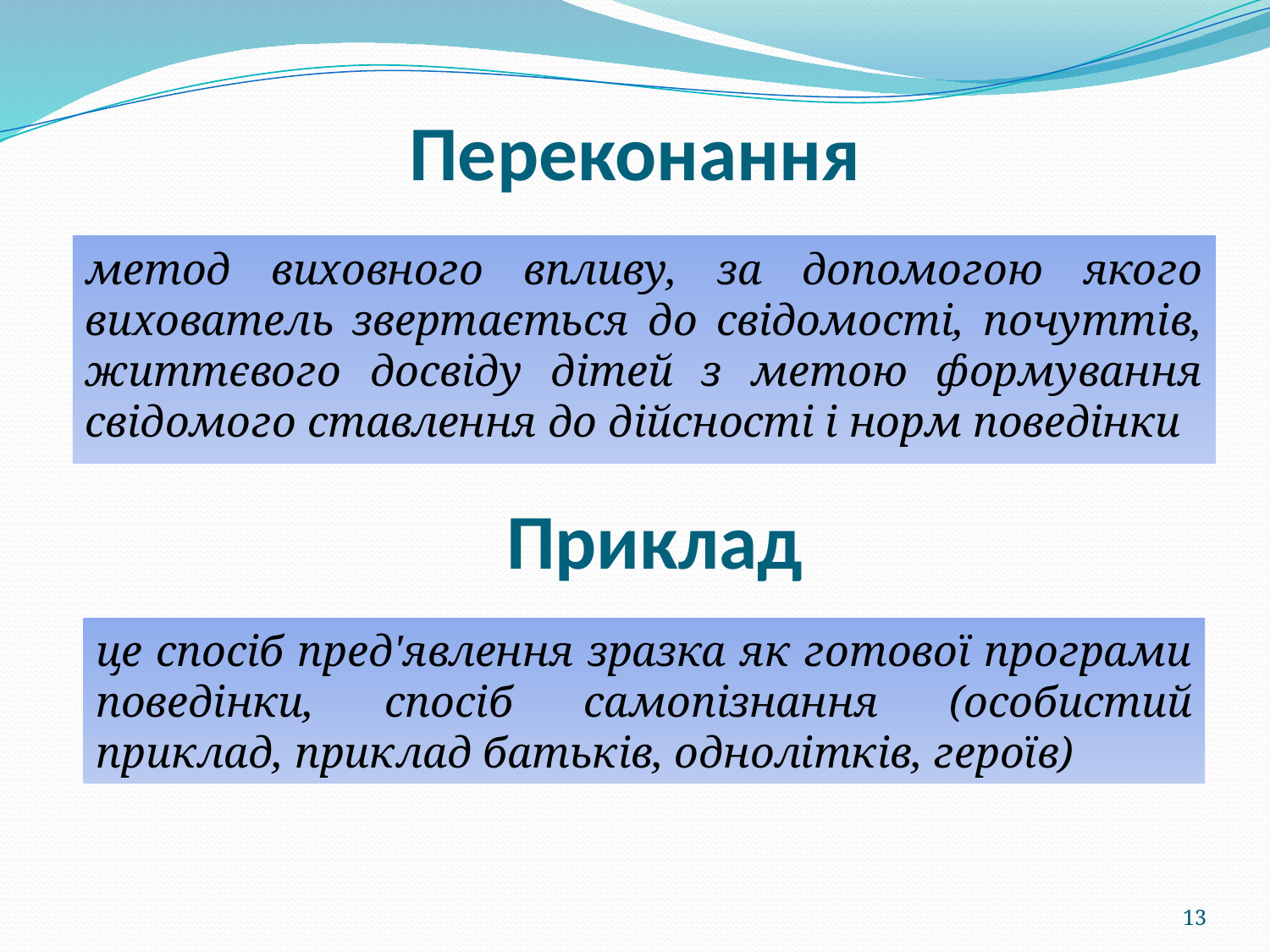

# Переконання
метод виховного впливу, за допомогою якого вихователь звертається до свідомості, почуттів, життєвого досвіду дітей з метою формування свідомого ставлення до дійсності і норм поведінки
Приклад
це спосіб пред'явлення зразка як готової програми поведінки, спосіб самопізнання (особистий приклад, приклад батьків, однолітків, героїв)
13